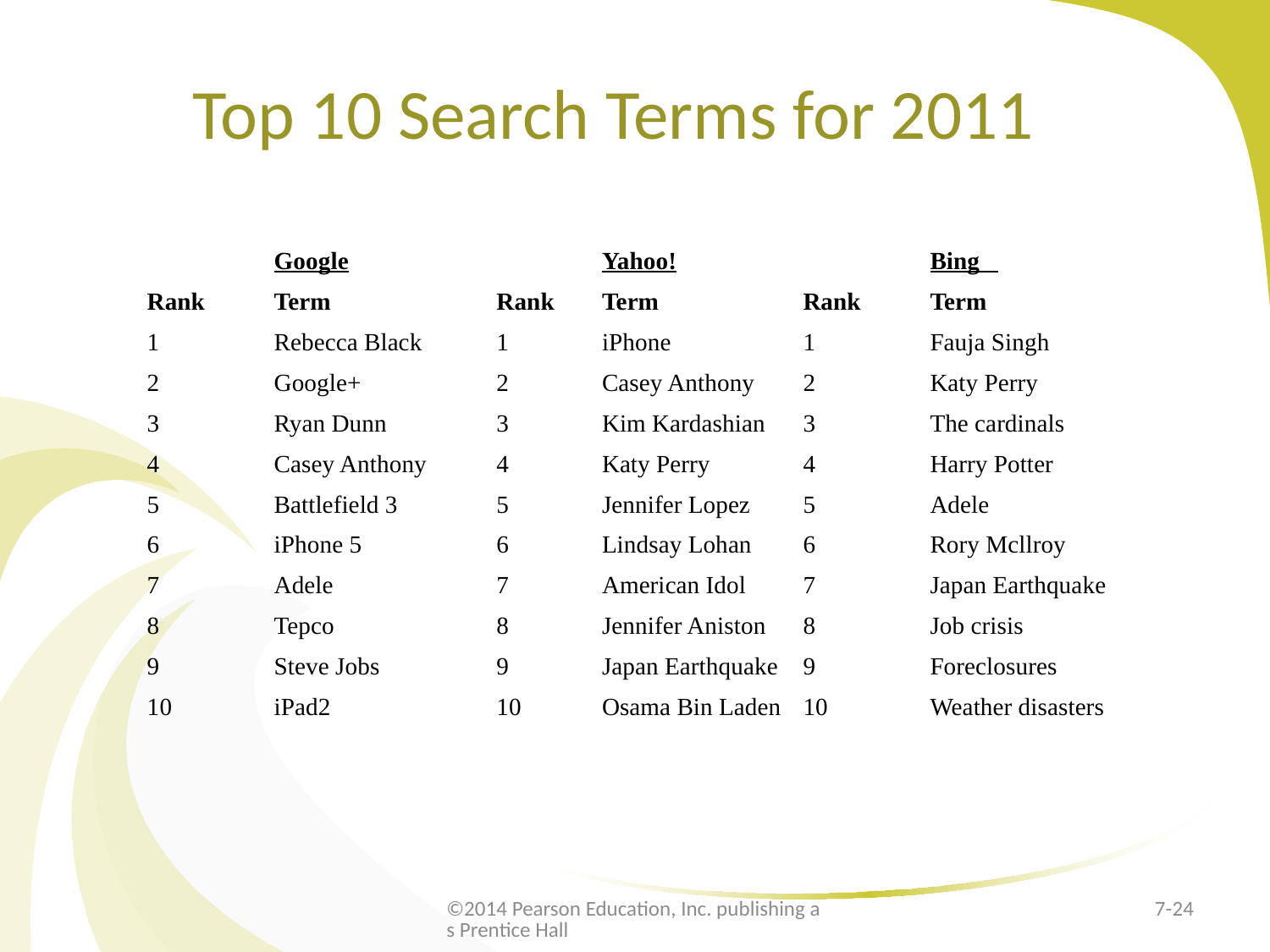

# Top 10 Search Terms for 2011
|  | Google |  | Yahoo! |  | Bing |
| --- | --- | --- | --- | --- | --- |
| Rank | Term | Rank | Term | Rank | Term |
| 1 | Rebecca Black | 1 | iPhone | 1 | Fauja Singh |
| 2 | Google+ | 2 | Casey Anthony | 2 | Katy Perry |
| 3 | Ryan Dunn | 3 | Kim Kardashian | 3 | The cardinals |
| 4 | Casey Anthony | 4 | Katy Perry | 4 | Harry Potter |
| 5 | Battlefield 3 | 5 | Jennifer Lopez | 5 | Adele |
| 6 | iPhone 5 | 6 | Lindsay Lohan | 6 | Rory Mcllroy |
| 7 | Adele | 7 | American Idol | 7 | Japan Earthquake |
| 8 | Tepco | 8 | Jennifer Aniston | 8 | Job crisis |
| 9 | Steve Jobs | 9 | Japan Earthquake | 9 | Foreclosures |
| 10 | iPad2 | 10 | Osama Bin Laden | 10 | Weather disasters |
©2014 Pearson Education, Inc. publishing as Prentice Hall
7-24